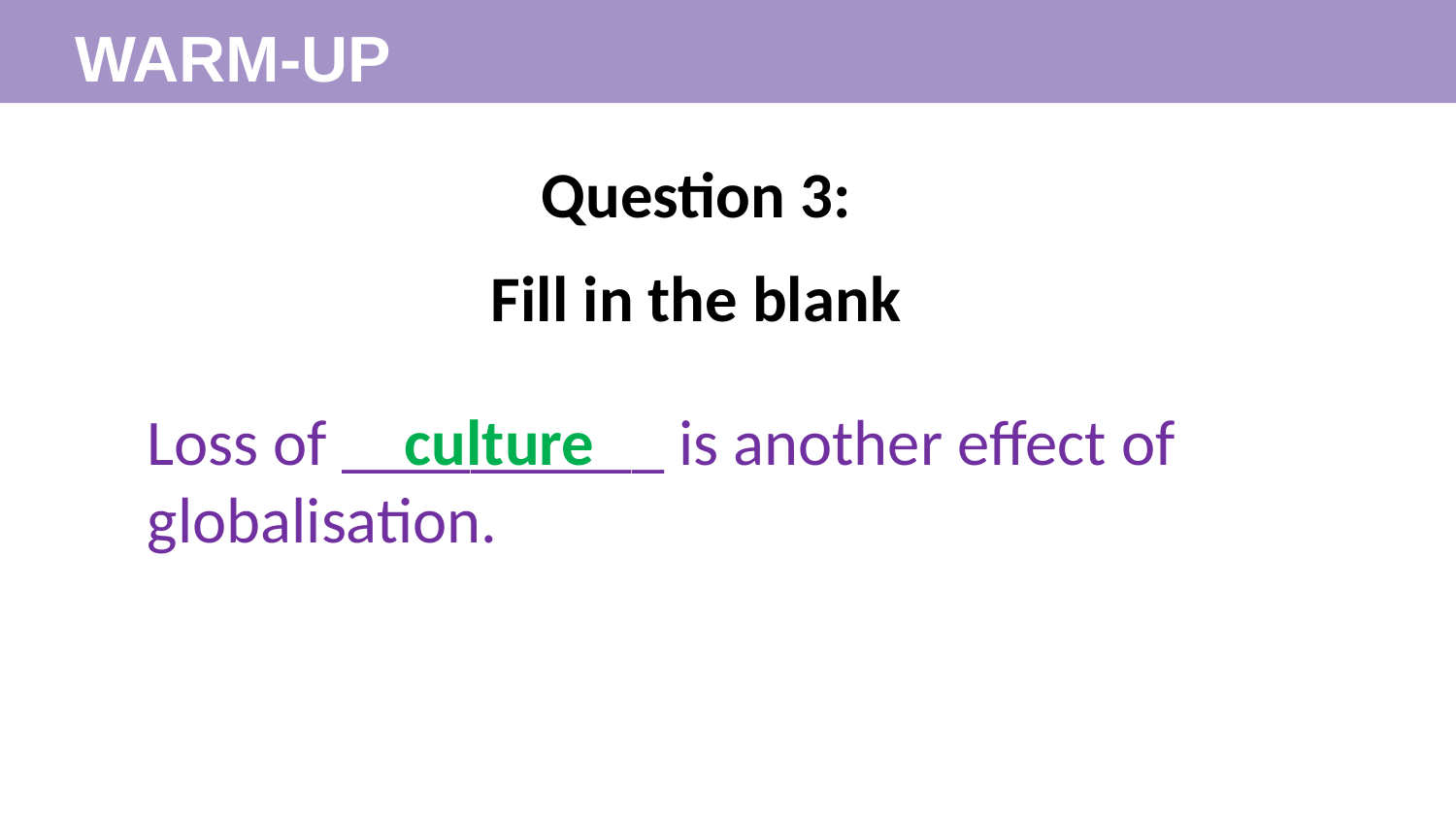

WARM-UP
Question 3:
Fill in the blank
Loss of __________ is another effect of globalisation.
culture